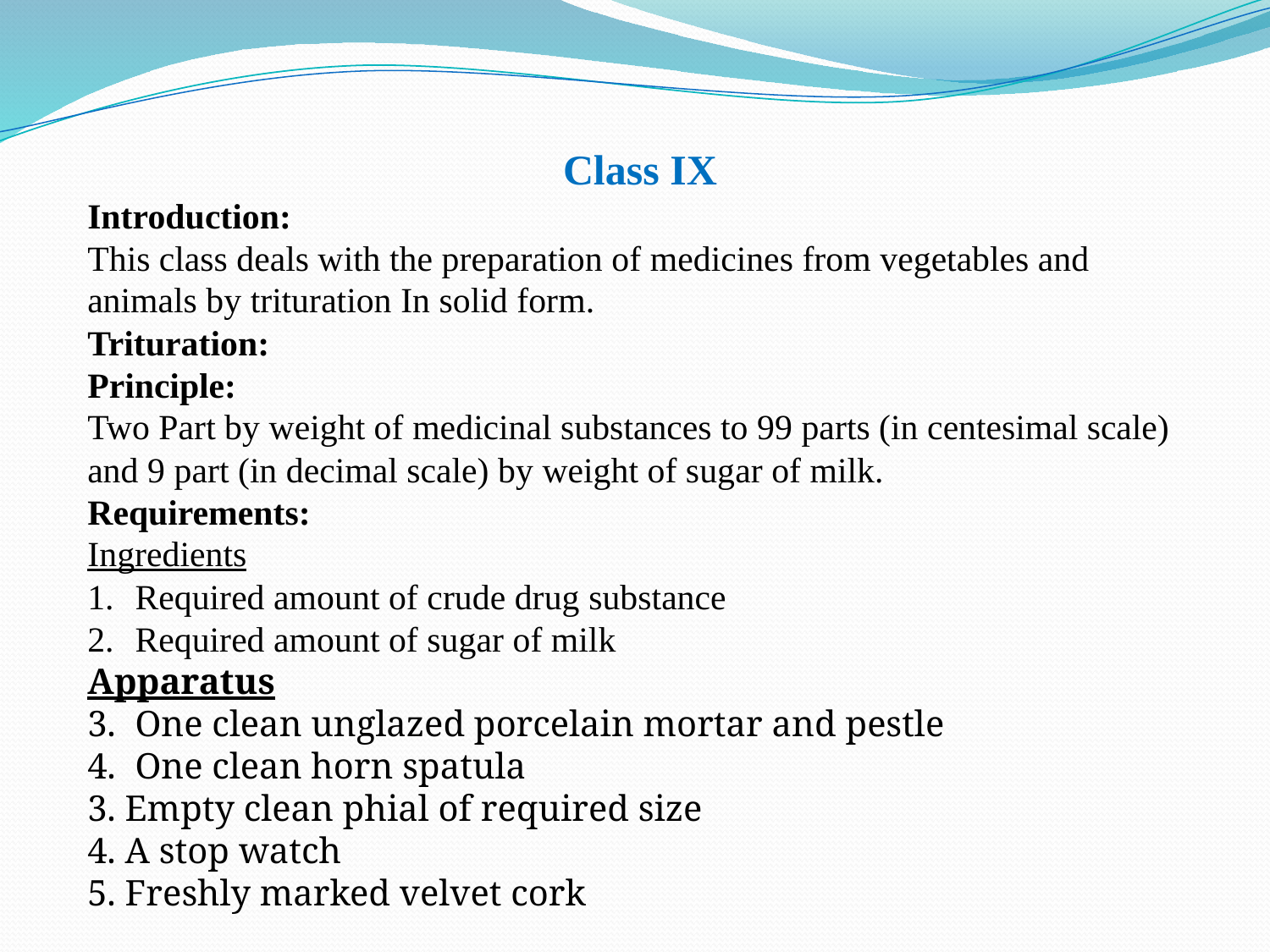

Class IX
Introduction:
This class deals with the preparation of medicines from vegetables and animals by trituration In solid form.
Trituration:
Principle:
Two Part by weight of medicinal substances to 99 parts (in centesimal scale) and 9 part (in decimal scale) by weight of sugar of milk.
Requirements:
Ingredients
Required amount of crude drug substance
Required amount of sugar of milk
Apparatus
One clean unglazed porcelain mortar and pestle
One clean horn spatula
3. Empty clean phial of required size
4. A stop watch
5. Freshly marked velvet cork